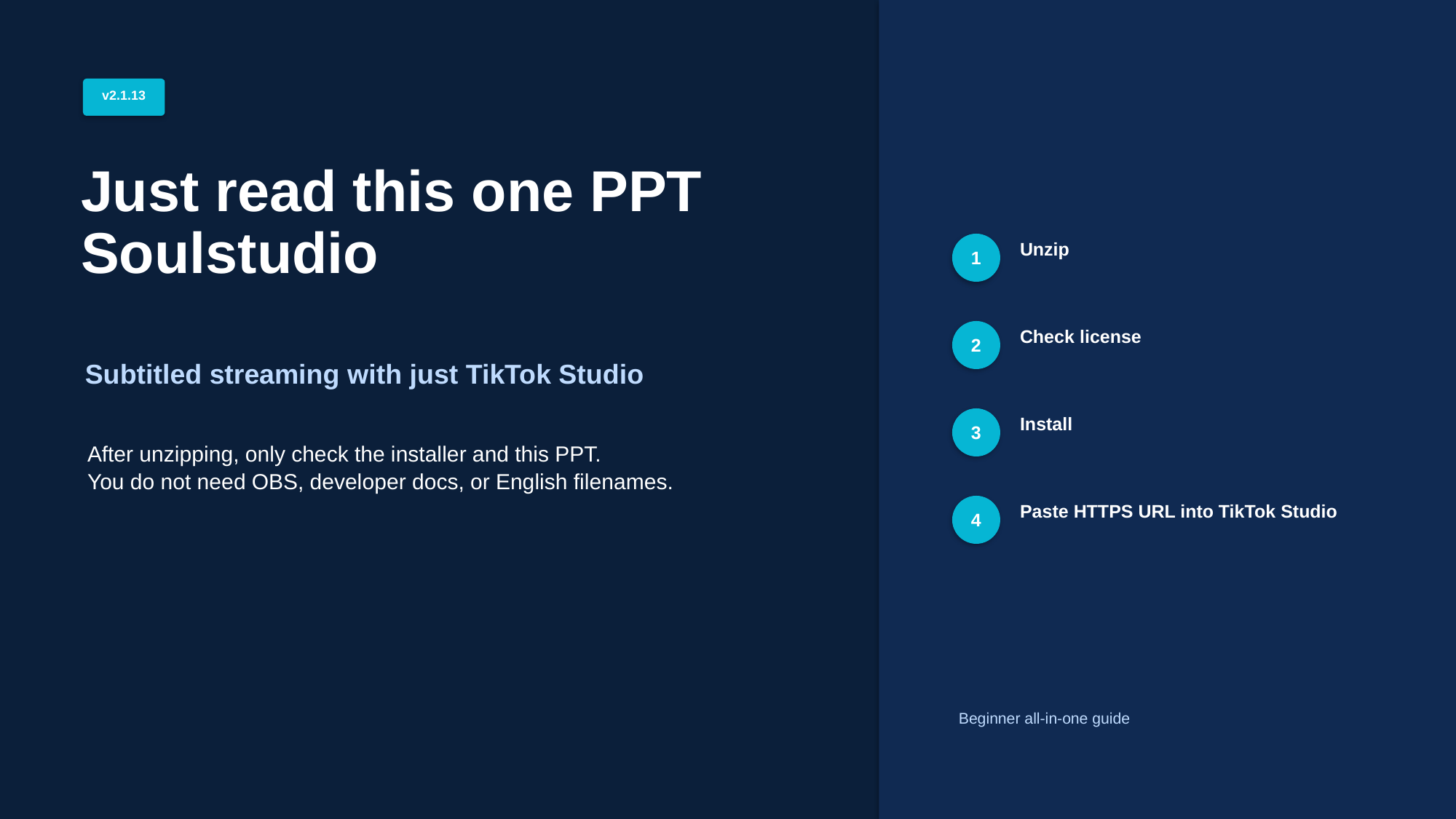

v2.1.13
Just read this one PPT
Soulstudio
1
Unzip
2
Check license
Subtitled streaming with just TikTok Studio
3
Install
After unzipping, only check the installer and this PPT.
You do not need OBS, developer docs, or English filenames.
4
Paste HTTPS URL into TikTok Studio
Beginner all-in-one guide